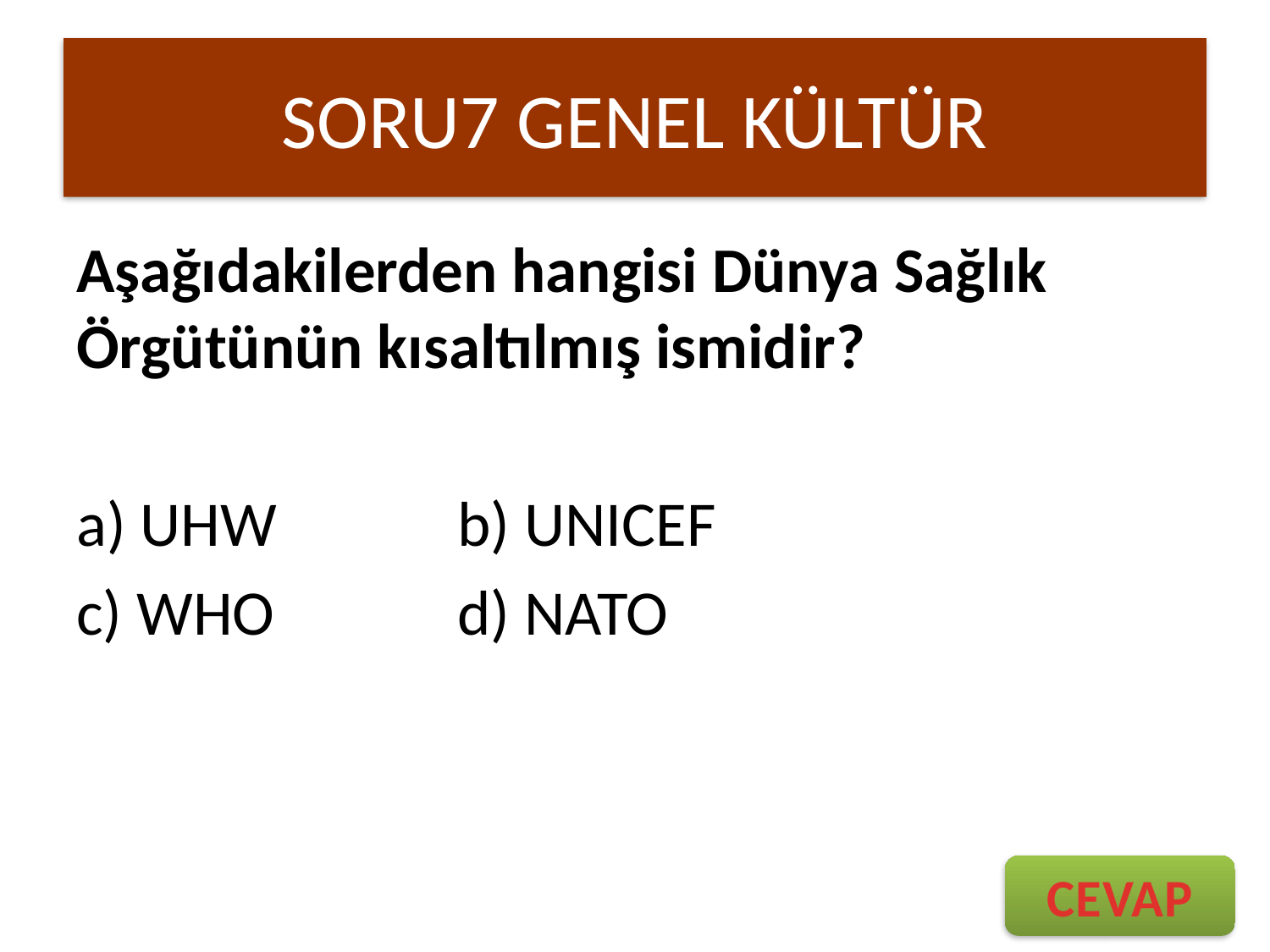

# SORU7 GENEL KÜLTÜR
Aşağıdakilerden hangisi Dünya Sağlık Örgütünün kısaltılmış ismidir?

a) UHW		b) UNICEF
c) WHO		d) NATO

CEVAP